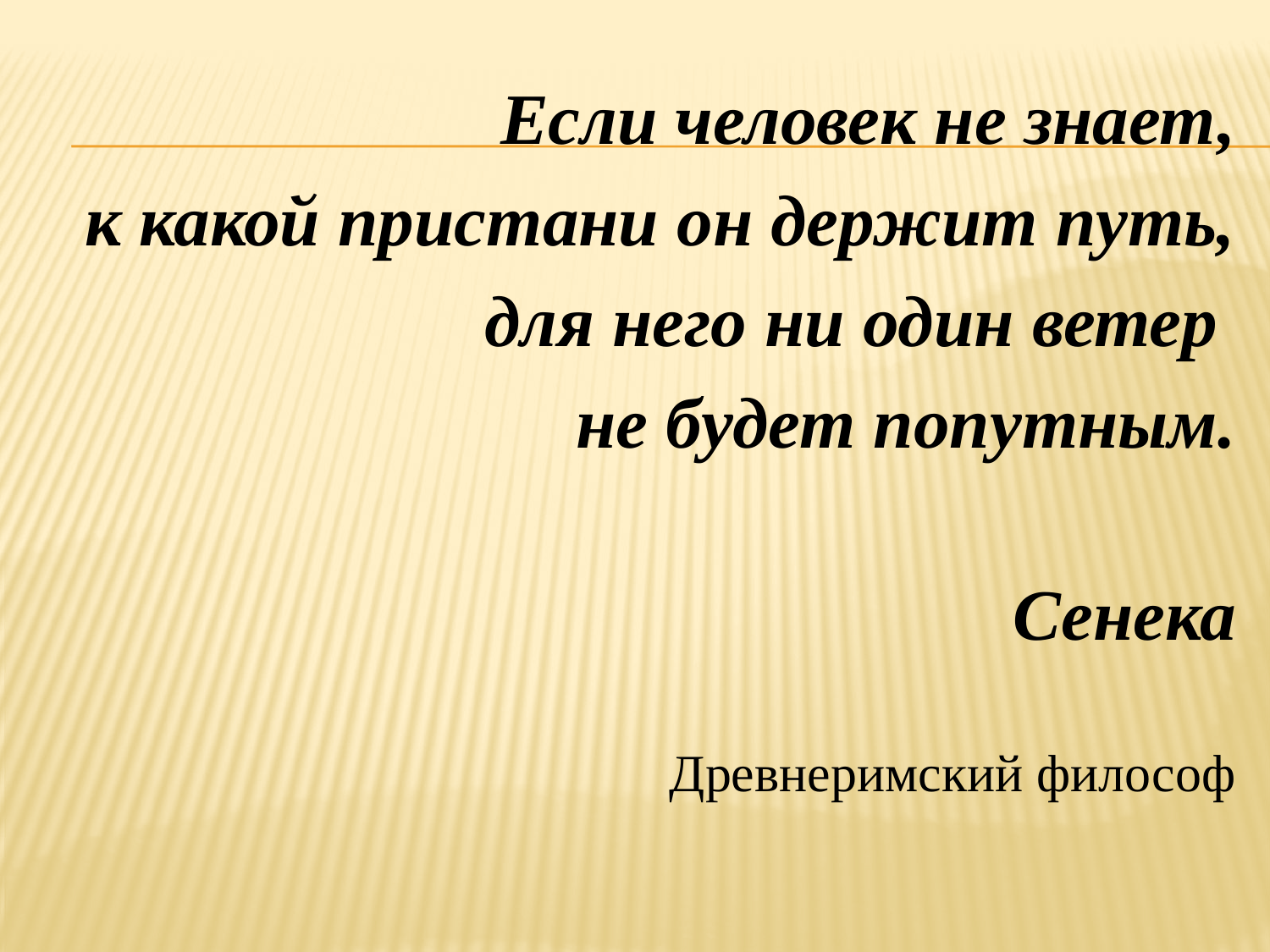

Если человек не знает,
 к какой пристани он держит путь,
для него ни один ветер
не будет попутным.

Сенека

Древнеримский философ